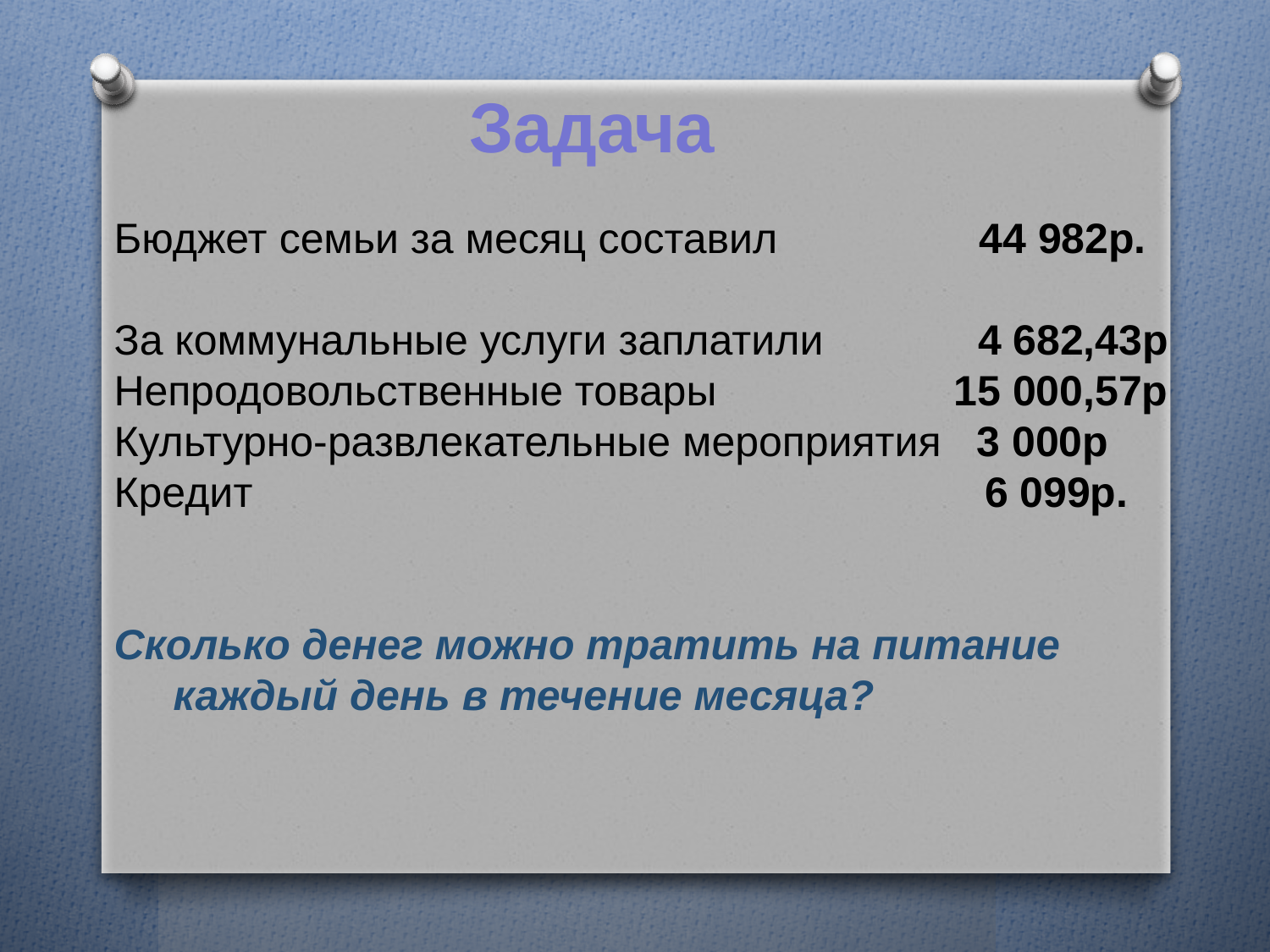

Задача

   Бюджет семьи за месяц составил                 44 982р.

   За коммунальные услуги заплатили             4 682,43р
   Непродовольственные товары                    15 000,57р
   Культурно-развлекательные мероприятия   3 000р
   Кредит                                                              6 099р.

   Сколько денег можно тратить на питание
        каждый день в течение месяца?